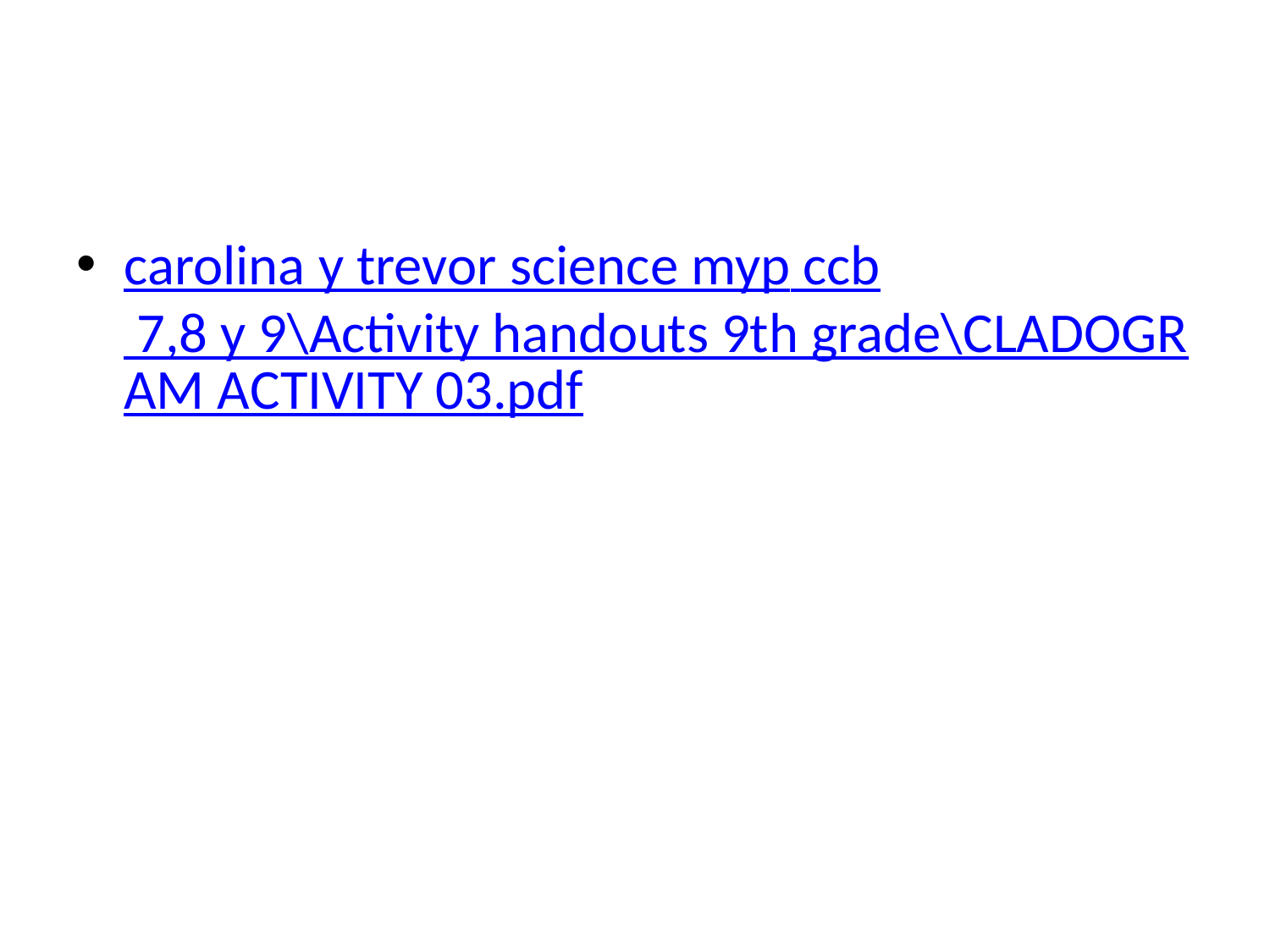

#
carolina y trevor science myp ccb 7,8 y 9\Activity handouts 9th grade\CLADOGRAM ACTIVITY 03.pdf